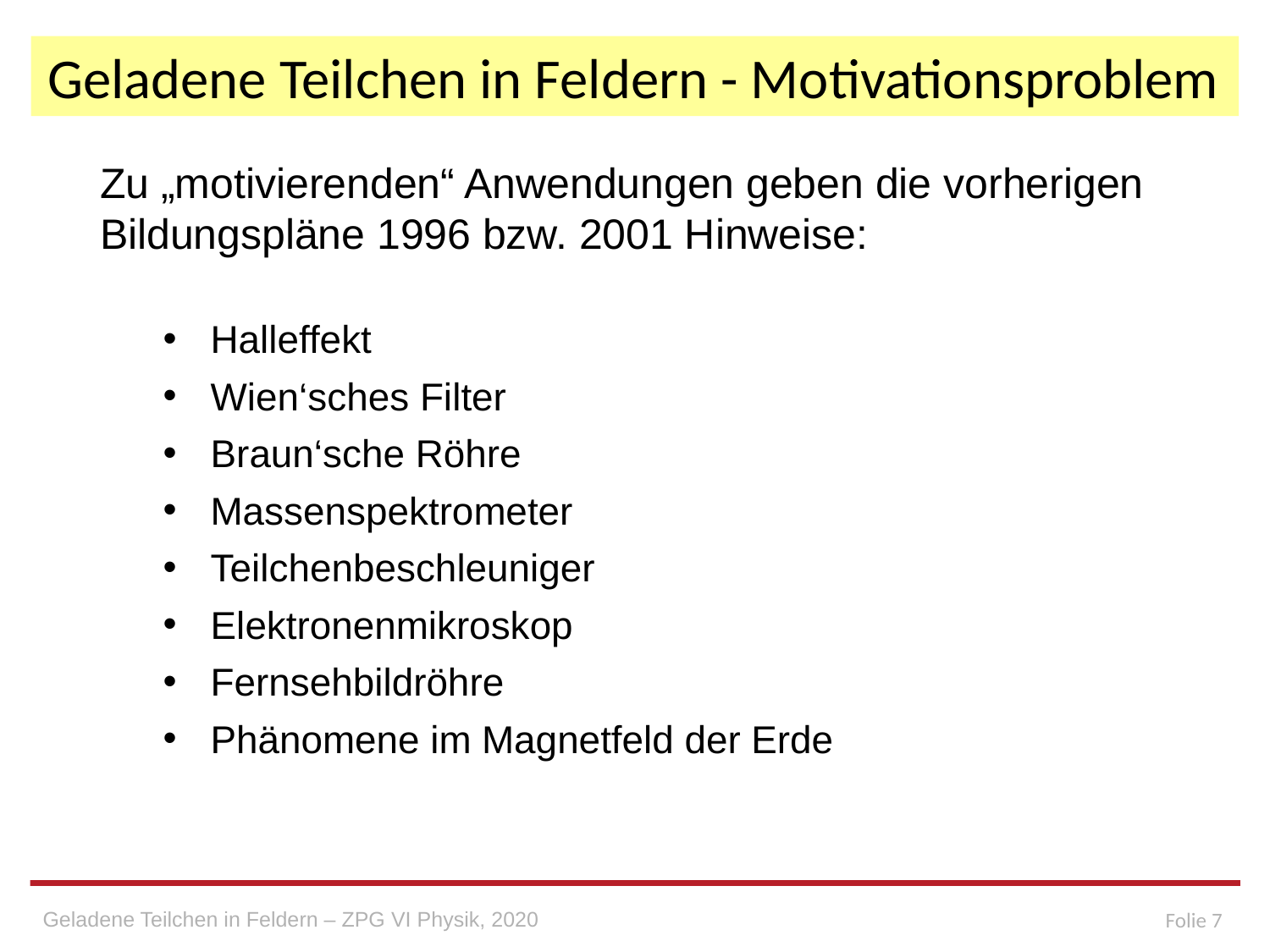

# Geladene Teilchen in Feldern - Motivationsproblem
Zu „motivierenden“ Anwendungen geben die vorherigen Bildungspläne 1996 bzw. 2001 Hinweise:

Halleffekt
Wien‘sches Filter
Braun‘sche Röhre
Massenspektrometer
Teilchenbeschleuniger
Elektronenmikroskop
Fernsehbildröhre
Phänomene im Magnetfeld der Erde

Geladene Teilchen in Feldern – ZPG VI Physik, 2020
Folie 7